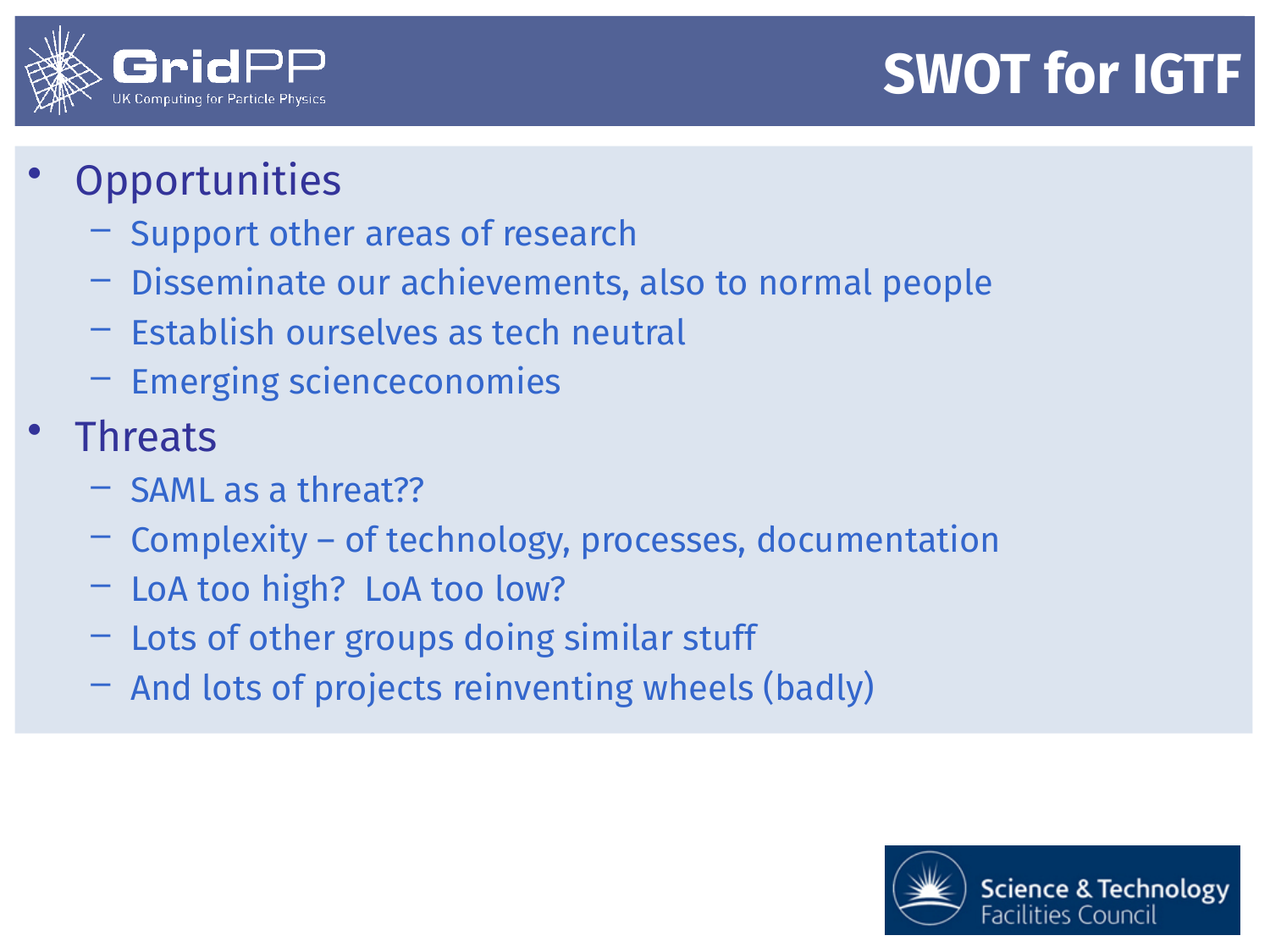

# SWOT for IGTF
Opportunities
Support other areas of research
Disseminate our achievements, also to normal people
Establish ourselves as tech neutral
Emerging scienceconomies
Threats
SAML as a threat??
Complexity – of technology, processes, documentation
LoA too high?  LoA too low?
Lots of other groups doing similar stuff
And lots of projects reinventing wheels (badly)